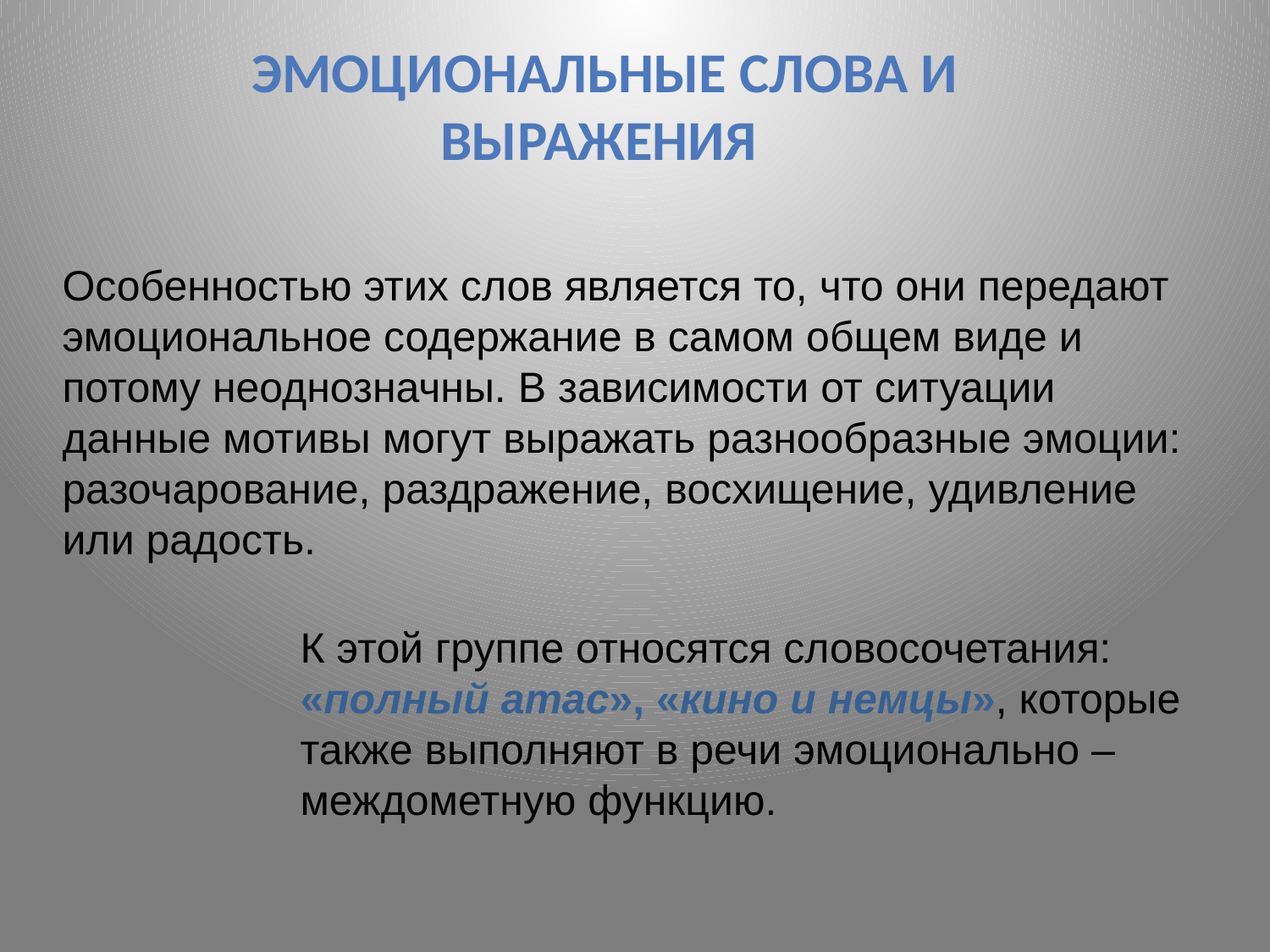

Эмоциональные слова и выражения

Особенностью этих слов является то, что они передают эмоциональное содержание в самом общем виде и потому неоднозначны. В зависимости от ситуации данные мотивы могут выражать разнообразные эмоции: разочарование, раздражение, восхищение, удивление или радость.
К этой группе относятся словосочетания: «полный атас», «кино и немцы», которые также выполняют в речи эмоционально – междометную функцию.